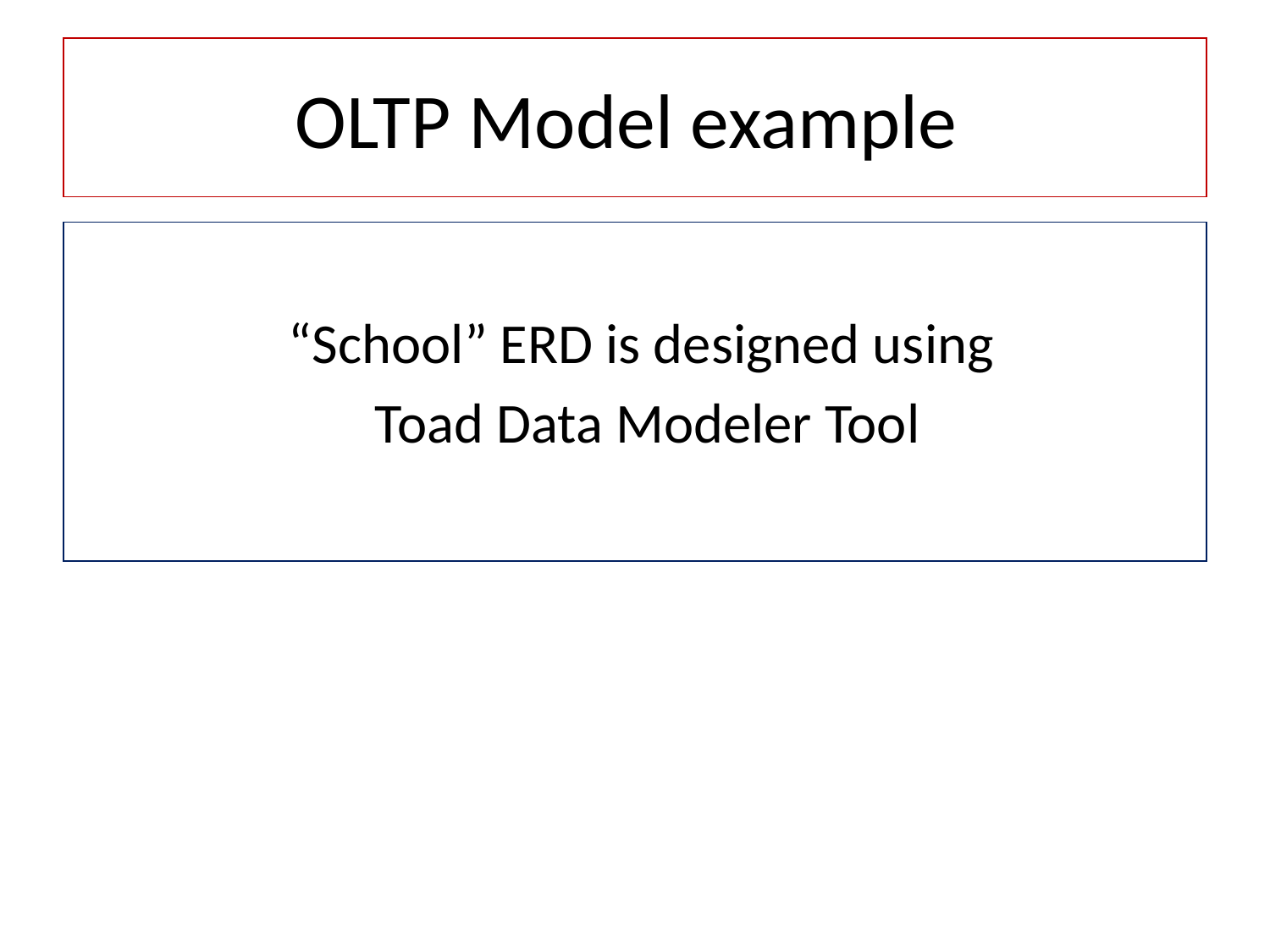

# OLTP Model example

   “School” ERD is designed using
   Toad Data Modeler Tool